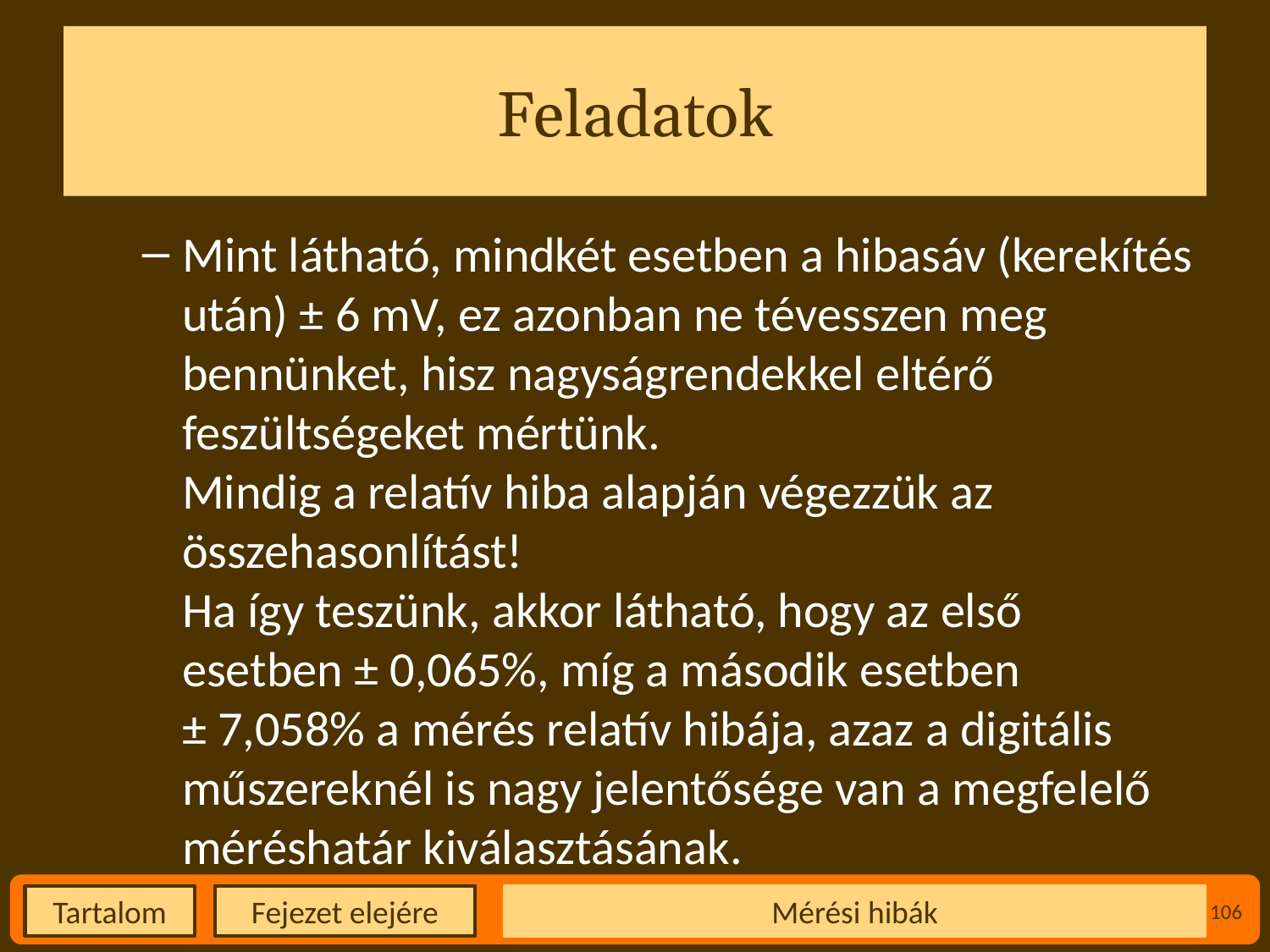

# Feladatok
Mint látható, mindkét esetben a hibasáv (kerekítés után) ± 6 mV, ez azonban ne tévesszen meg bennünket, hisz nagyságrendekkel eltérő feszültségeket mértünk.
Mindig a relatív hiba alapján végezzük az összehasonlítást!
Ha így teszünk, akkor látható, hogy az első esetben ± 0,065%, míg a második esetben ± 7,058% a mérés relatív hibája, azaz a digitális műszereknél is nagy jelentősége van a megfelelő méréshatár kiválasztásának.
Mérési hibák
106
Fejezet elejére